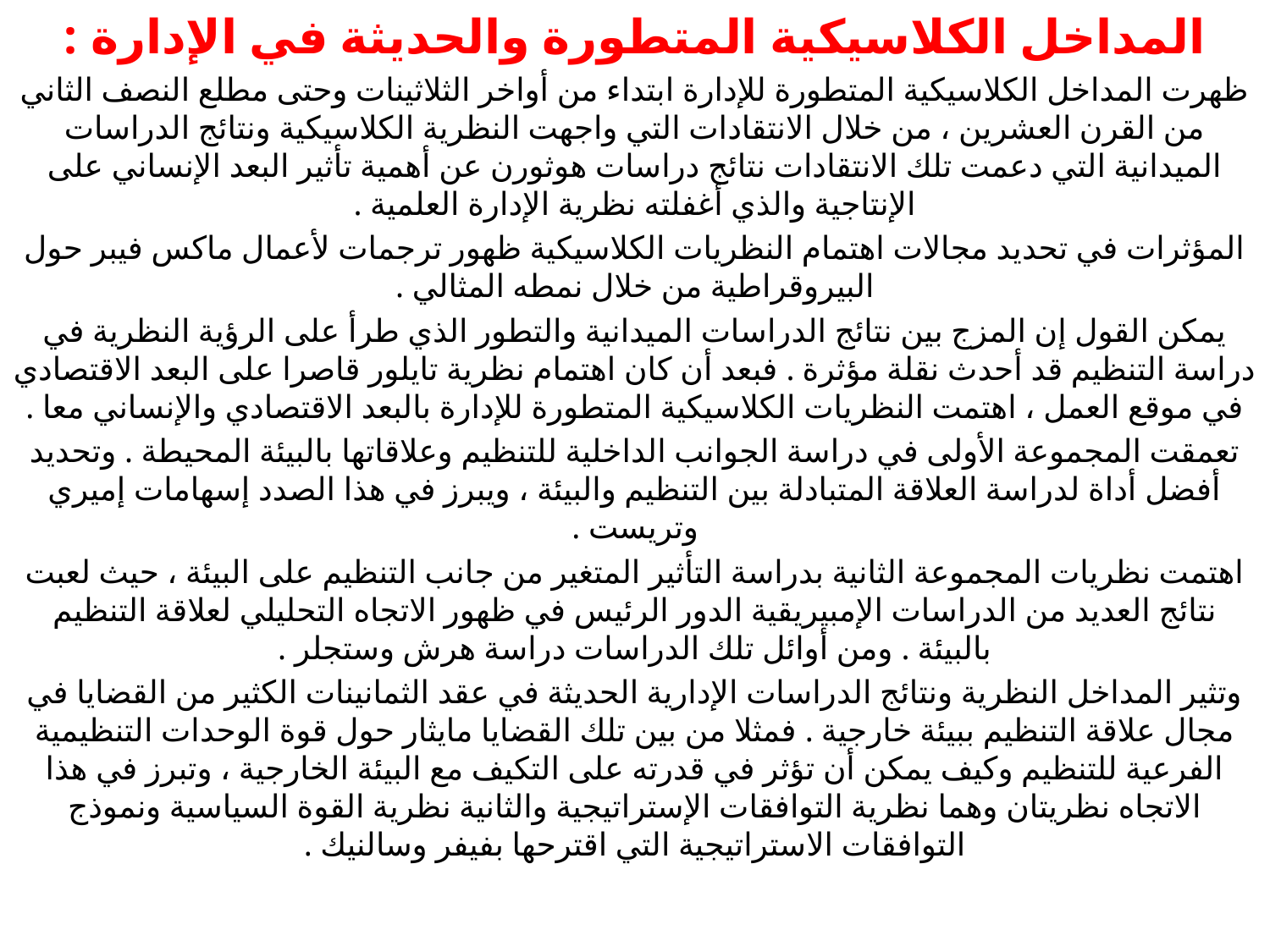

المداخل الكلاسيكية المتطورة والحديثة في الإدارة :
ظهرت المداخل الكلاسيكية المتطورة للإدارة ابتداء من أواخر الثلاثينات وحتى مطلع النصف الثاني من القرن العشرين ، من خلال الانتقادات التي واجهت النظرية الكلاسيكية ونتائج الدراسات الميدانية التي دعمت تلك الانتقادات نتائج دراسات هوثورن عن أهمية تأثير البعد الإنساني على الإنتاجية والذي أغفلته نظرية الإدارة العلمية .
المؤثرات في تحديد مجالات اهتمام النظريات الكلاسيكية ظهور ترجمات لأعمال ماكس فيبر حول البيروقراطية من خلال نمطه المثالي .
يمكن القول إن المزج بين نتائج الدراسات الميدانية والتطور الذي طرأ على الرؤية النظرية في دراسة التنظيم قد أحدث نقلة مؤثرة . فبعد أن كان اهتمام نظرية تايلور قاصرا على البعد الاقتصادي في موقع العمل ، اهتمت النظريات الكلاسيكية المتطورة للإدارة بالبعد الاقتصادي والإنساني معا .
تعمقت المجموعة الأولى في دراسة الجوانب الداخلية للتنظيم وعلاقاتها بالبيئة المحيطة . وتحديد أفضل أداة لدراسة العلاقة المتبادلة بين التنظيم والبيئة ، ويبرز في هذا الصدد إسهامات إميري وتريست .
اهتمت نظريات المجموعة الثانية بدراسة التأثير المتغير من جانب التنظيم على البيئة ، حيث لعبت نتائج العديد من الدراسات الإمبيريقية الدور الرئيس في ظهور الاتجاه التحليلي لعلاقة التنظيم بالبيئة . ومن أوائل تلك الدراسات دراسة هرش وستجلر .
وتثير المداخل النظرية ونتائج الدراسات الإدارية الحديثة في عقد الثمانينات الكثير من القضايا في مجال علاقة التنظيم ببيئة خارجية . فمثلا من بين تلك القضايا مايثار حول قوة الوحدات التنظيمية الفرعية للتنظيم وكيف يمكن أن تؤثر في قدرته على التكيف مع البيئة الخارجية ، وتبرز في هذا الاتجاه نظريتان وهما نظرية التوافقات الإستراتيجية والثانية نظرية القوة السياسية ونموذج التوافقات الاستراتيجية التي اقترحها بفيفر وسالنيك .

#